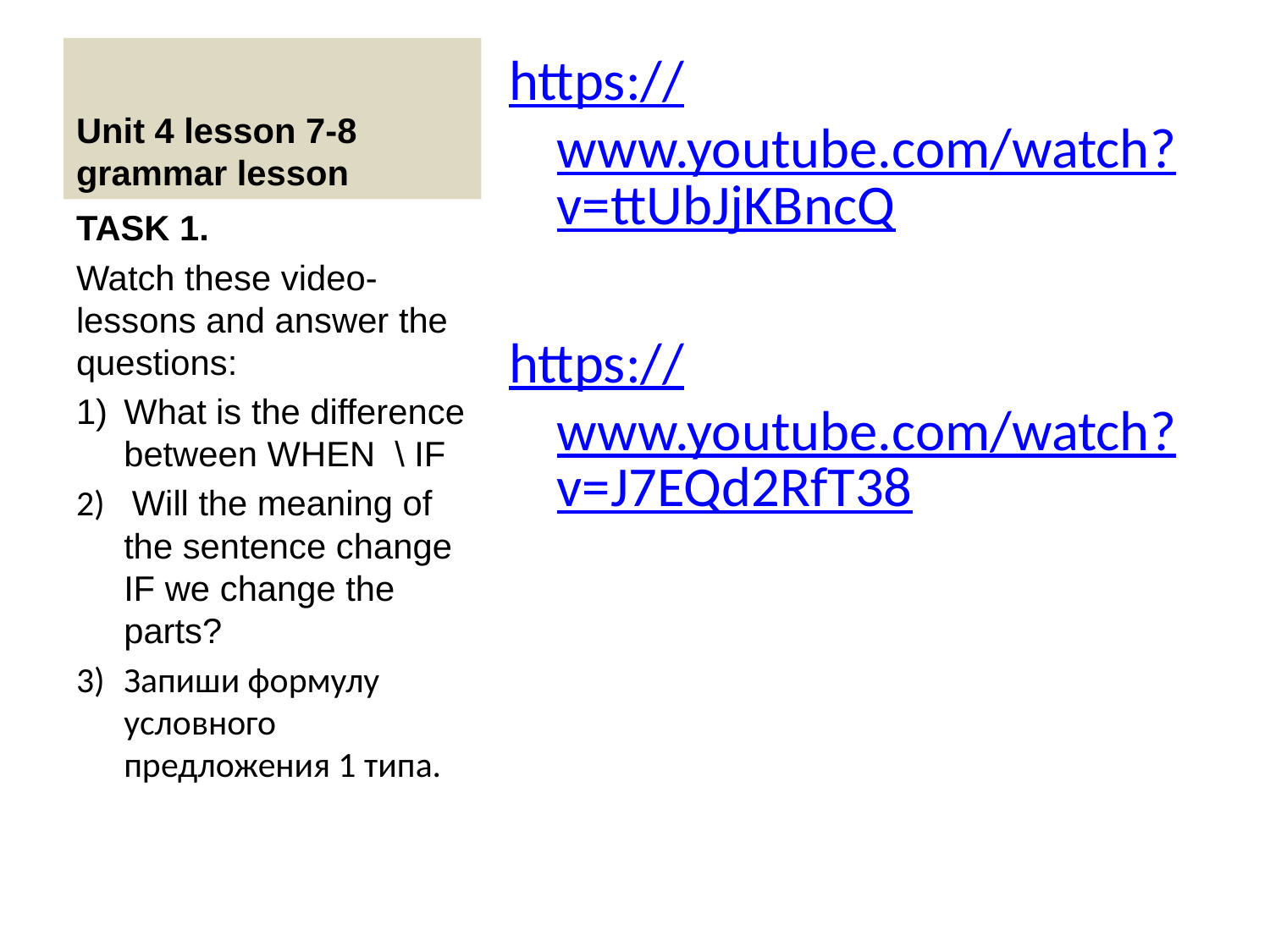

# Unit 4 lesson 7-8 grammar lesson
https://www.youtube.com/watch?v=ttUbJjKBncQ

https://www.youtube.com/watch?v=J7EQd2RfT38

TASK 1.
Watch these video-lessons and answer the questions:
What is the difference between WHEN  \ IF
 Will the meaning of the sentence change IF we change the parts?
Запиши формулу условного предложения 1 типа.